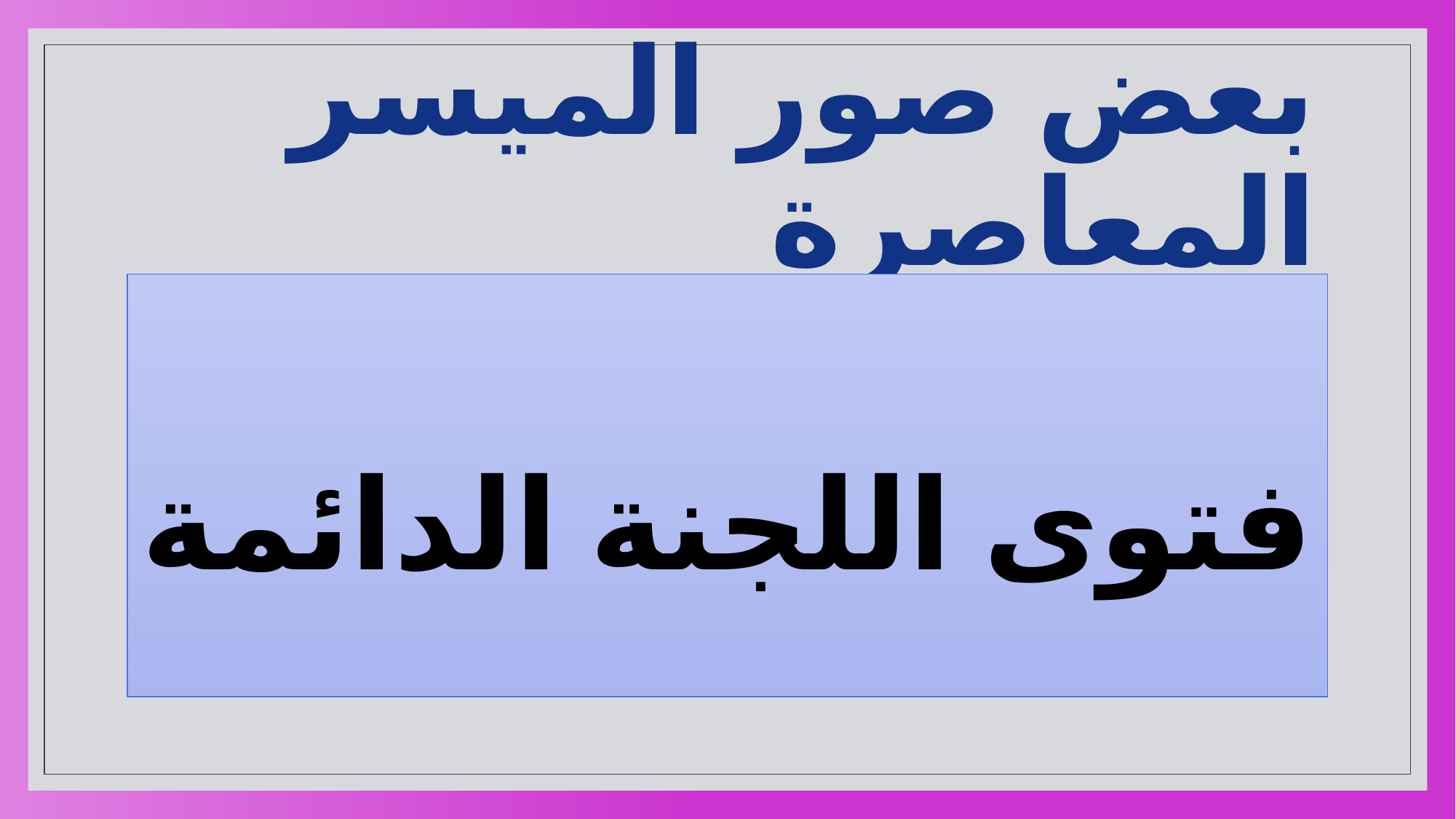

# بعض صور الميسر المعاصرة

فتوى اللجنة الدائمة